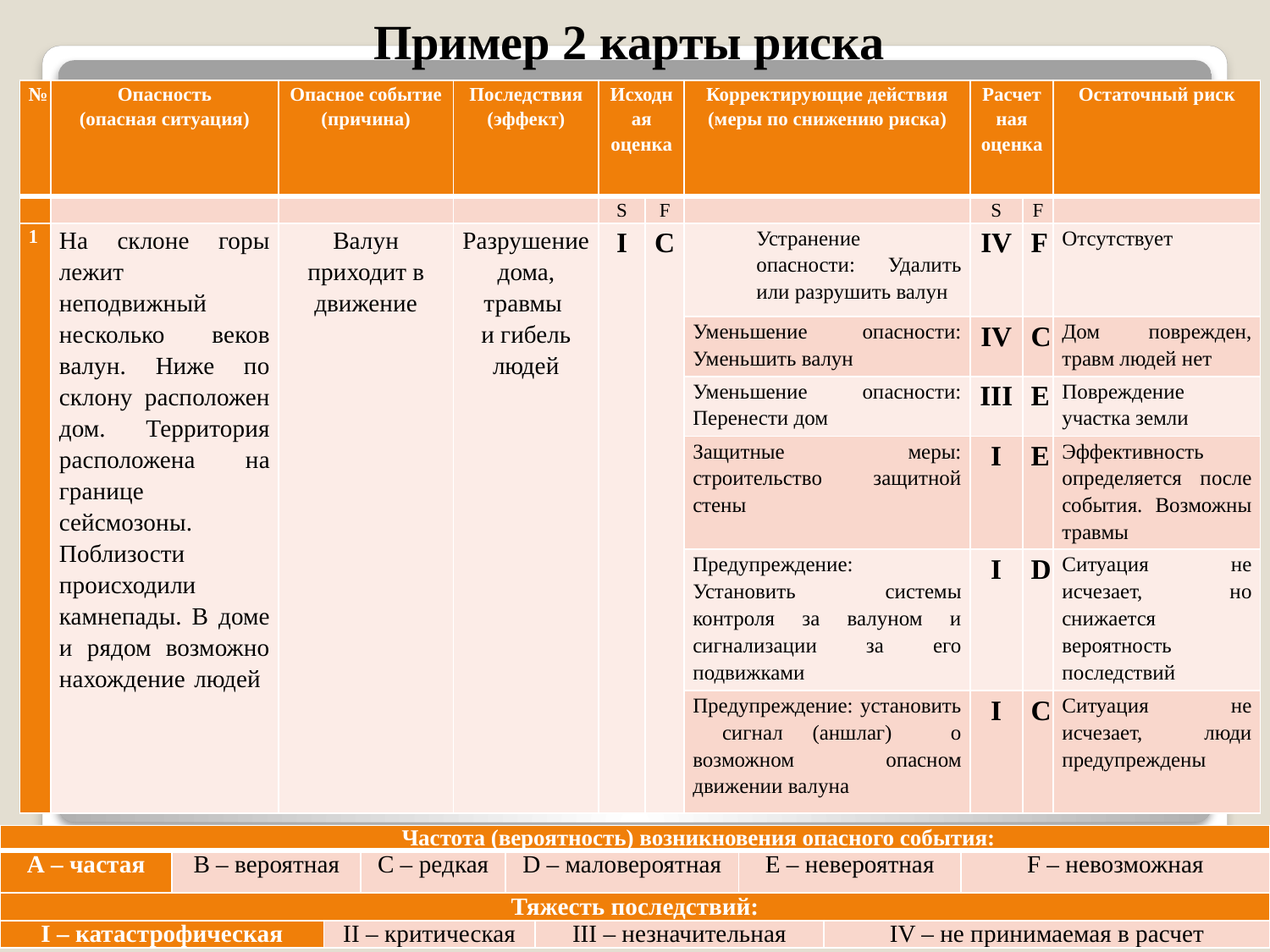

# Пример 2 карты риска
| № | Опасность (опасная ситуация) | Опасное событие (причина) | Последствия (эффект) | Исходная оценка |  | Корректирующие действия (меры по снижению риска) | Расчетная оценка |  | Остаточный риск |
| --- | --- | --- | --- | --- | --- | --- | --- | --- | --- |
|  |  |  |  | S | F |  | S | F |  |
| 1 | На склоне горы лежит неподвижный несколько веков валун. Ниже по склону расположен дом. Территория расположена на границе сейсмозоны. Поблизости происходили камнепады. В доме и рядом возможно нахождение людей | Валун приходит в движение | Разрушение дома, травмы и гибель людей | I | C | Устранение опасности: Удалить или разрушить валун | IV | F | Отсутствует |
|  |  |  |  |  |  | Уменьшение опасности: Уменьшить валун | IV | C | Дом поврежден, травм людей нет |
|  |  |  |  |  |  | Уменьшение опасности: Перенести дом | III | E | Повреждение участка земли |
|  |  |  |  |  |  | Защитные меры: строительство защитной стены | I | E | Эффективность определяется после события. Возможны травмы |
|  |  |  |  |  |  | Предупреждение: Установить системы контроля за валуном и сигнализации за его подвижками | I | D | Ситуация не исчезает, но снижается вероятность последствий |
|  |  |  |  |  |  | Предупреждение: установить сигнал (аншлаг) о возможном опасном движении валуна | I | C | Ситуация не исчезает, люди предупреждены |

| Частота (вероятность) возникновения опасного события: |  |  |  |  |  |  |  |  |
| --- | --- | --- | --- | --- | --- | --- | --- | --- |
| А – частая | В – вероятная |  | С – редкая | D – маловероятная |  | E – невероятная |  | F – невозможная |
| Тяжесть последствий: |  |  |  |  |  |  |  |  |
| I – катастрофическая |  | II – критическая |  |  | III – незначительная |  | IV – не принимаемая в расчет |  |